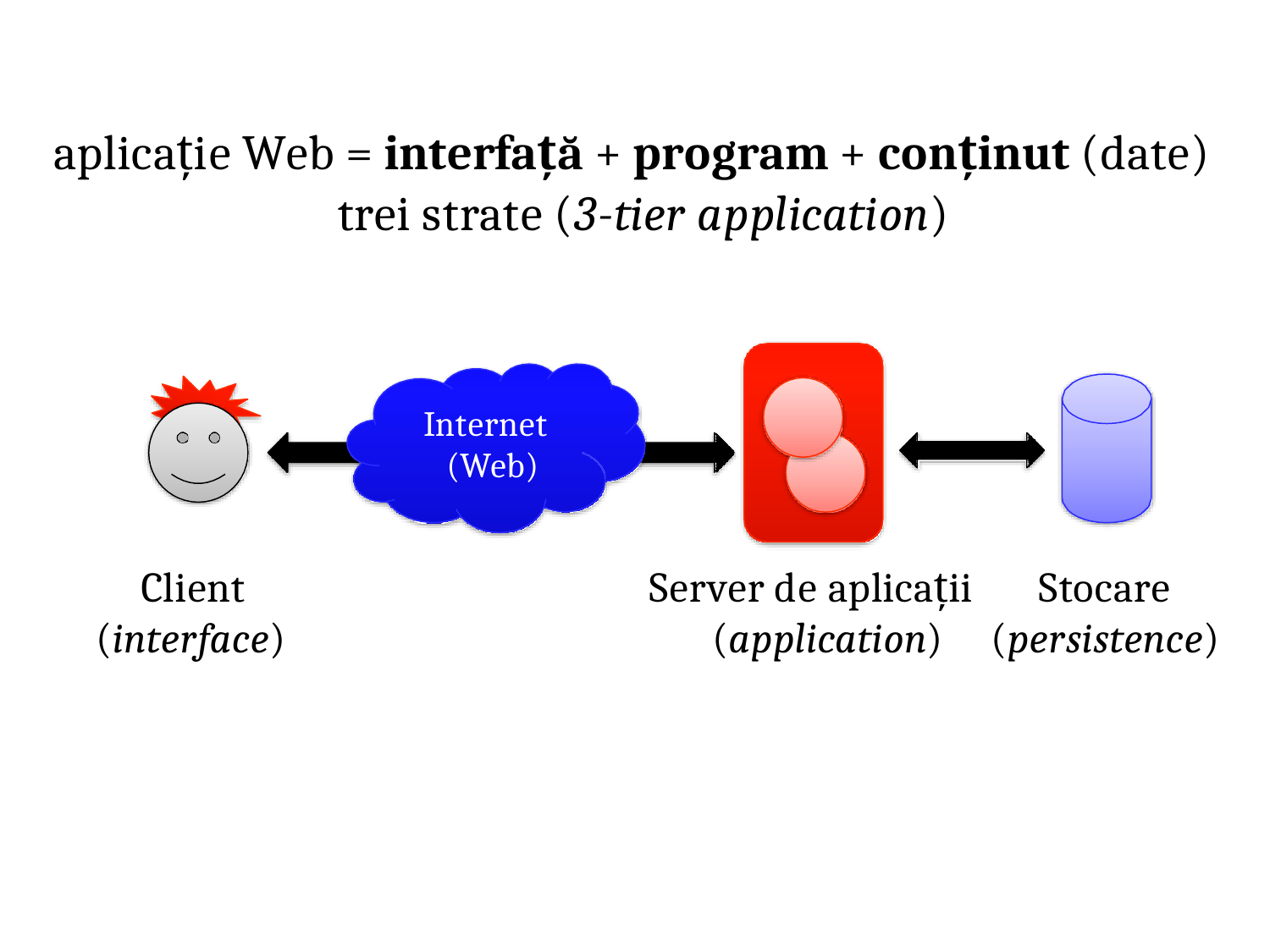

# aplicație Web = interfață + program + conținut (date)  trei strate (3-tier application)

Internet  (Web)

Client  (interface)
Server de aplicații  (application)
Stocare  (persistence)